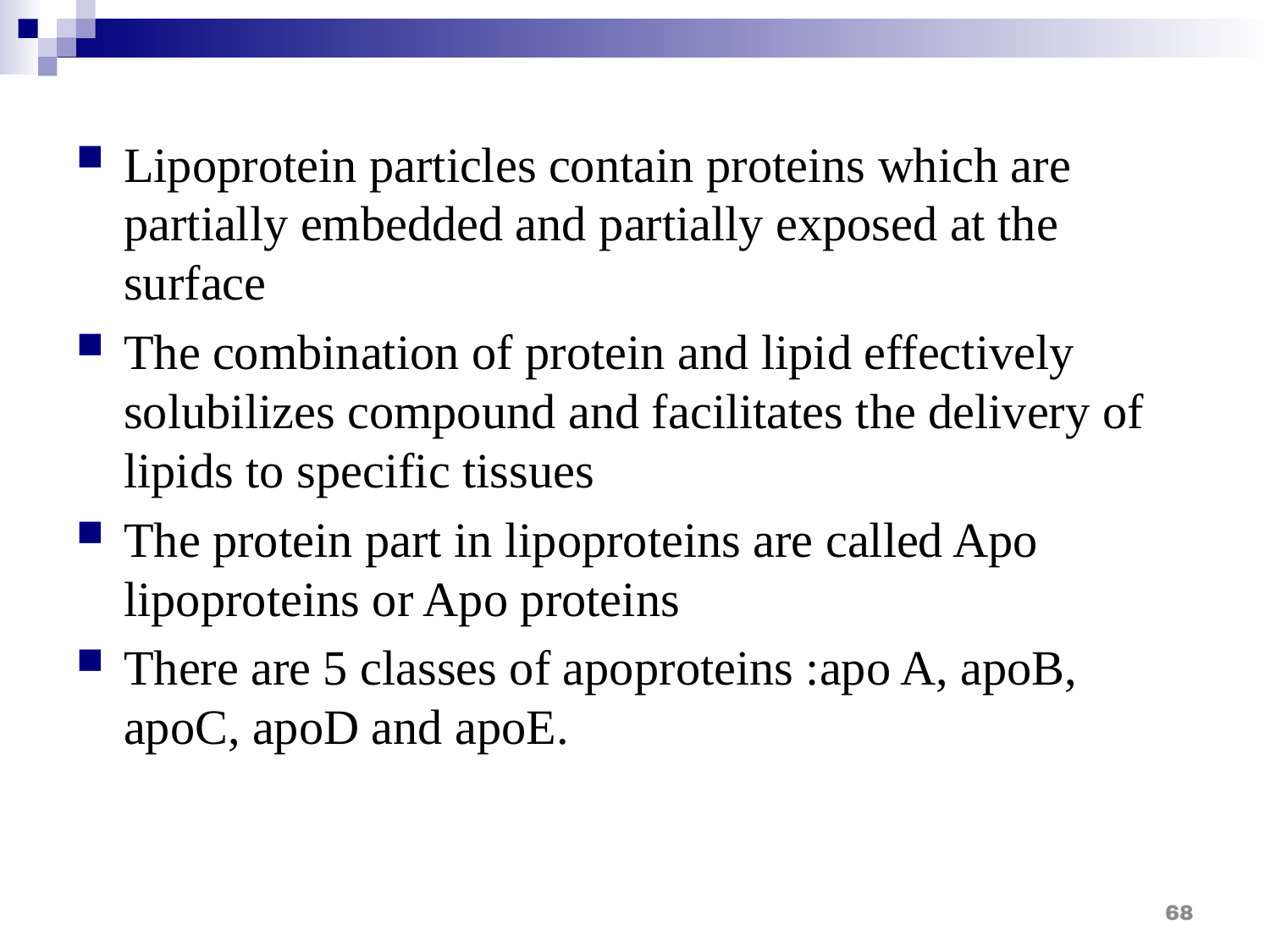

Lipoprotein particles contain proteins which are partially embedded and partially exposed at the surface
The combination of protein and lipid effectively solubilizes compound and facilitates the delivery of lipids to specific tissues
The protein part in lipoproteins are called Apo lipoproteins or Apo proteins
There are 5 classes of apoproteins :apo A, apoB, apoC, apoD and apoE.
68